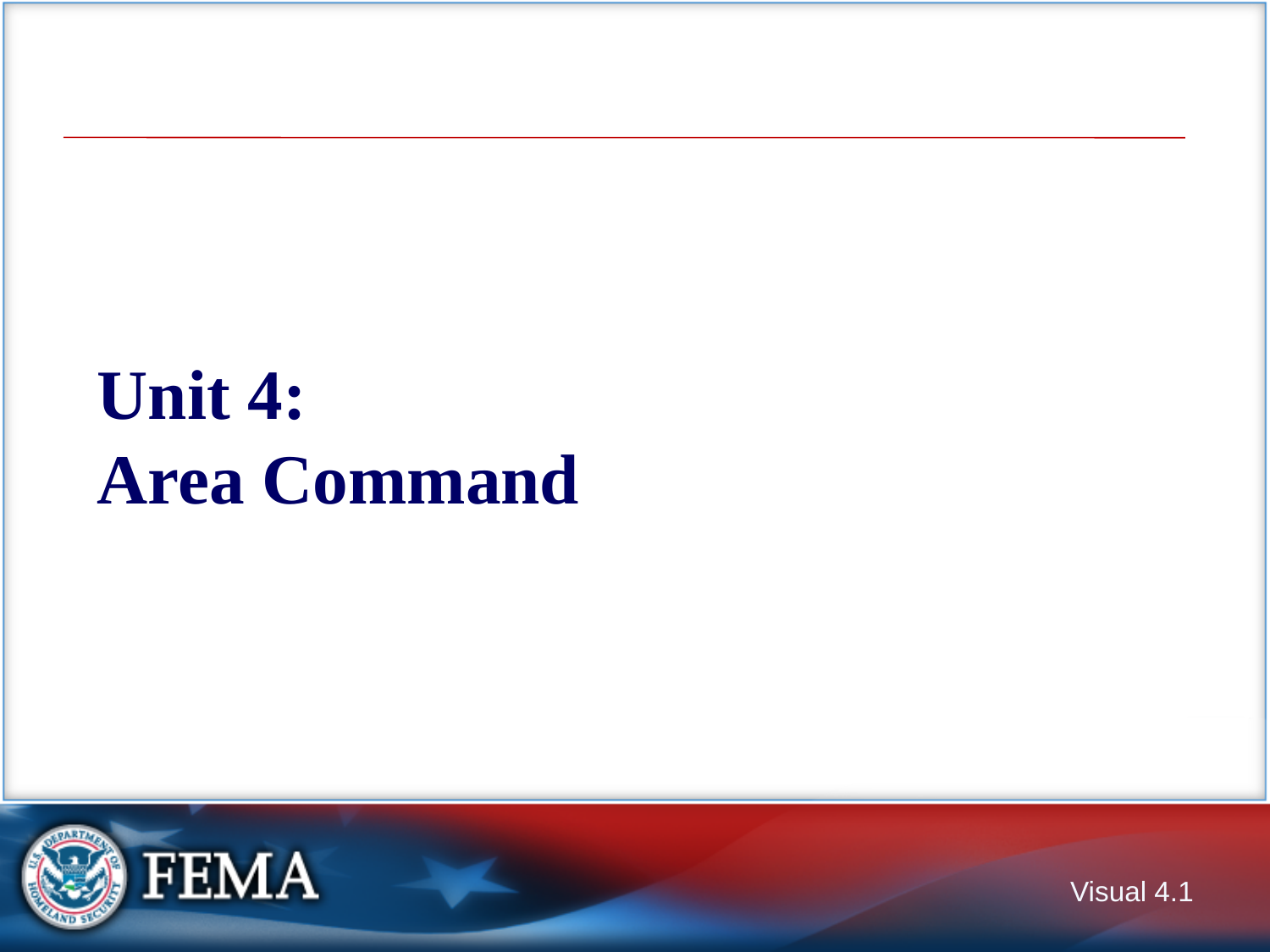

# Unit 4: Area Command
Visual 4.1